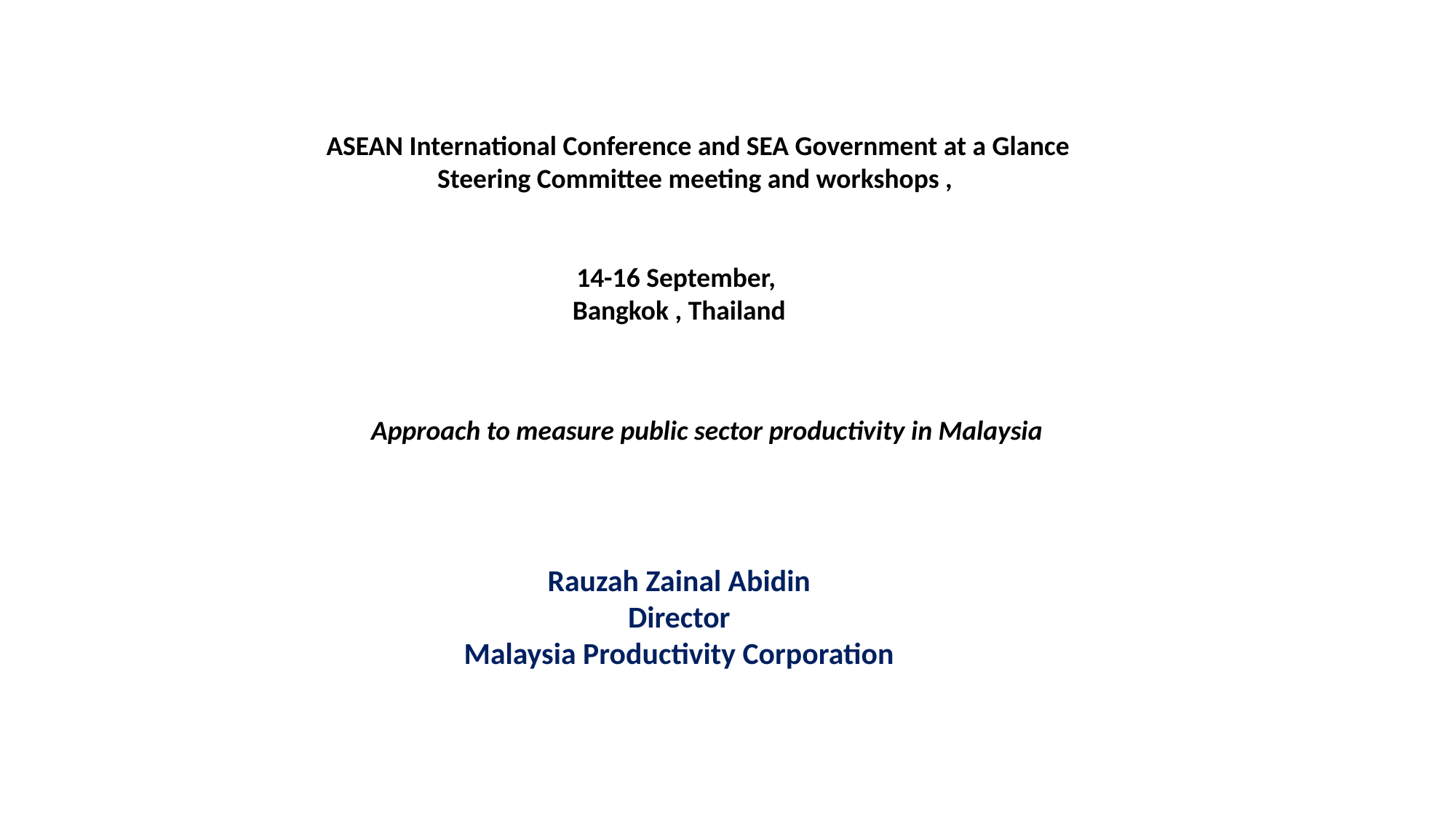

ASEAN International Conference and SEA Government at a Glance Steering Committee meeting and workshops ,
14-16 September,
Bangkok , Thailand
Approach to measure public sector productivity in Malaysia
Rauzah Zainal Abidin
Director
Malaysia Productivity Corporation
www.themegallery.com